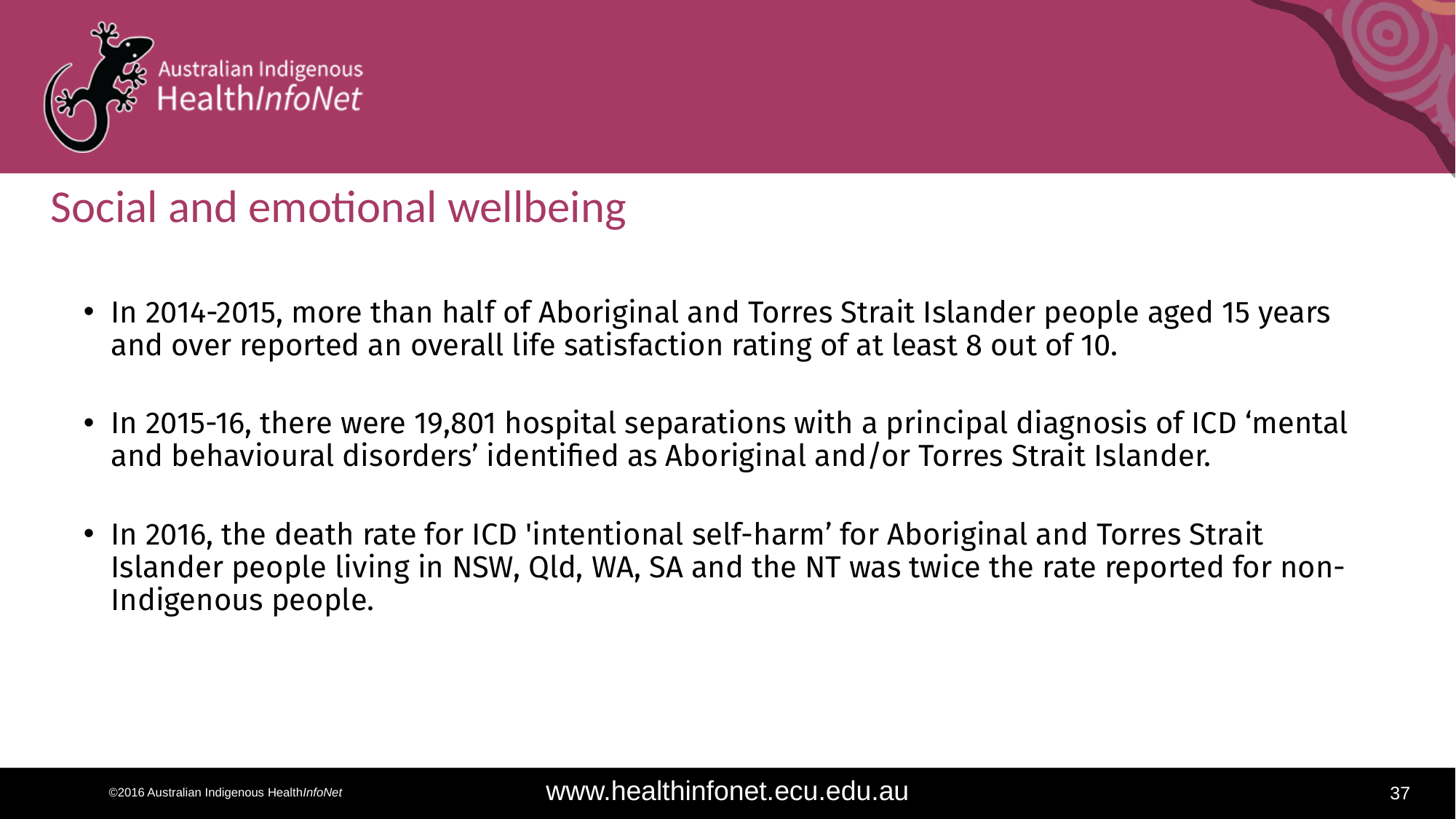

# Social and emotional wellbeing
In 2014-2015, more than half of Aboriginal and Torres Strait Islander people aged 15 years and over reported an overall life satisfaction rating of at least 8 out of 10.
In 2015-16, there were 19,801 hospital separations with a principal diagnosis of ICD ‘mental and behavioural disorders’ identified as Aboriginal and/or Torres Strait Islander.
In 2016, the death rate for ICD 'intentional self-harm’ for Aboriginal and Torres Strait Islander people living in NSW, Qld, WA, SA and the NT was twice the rate reported for non-Indigenous people.